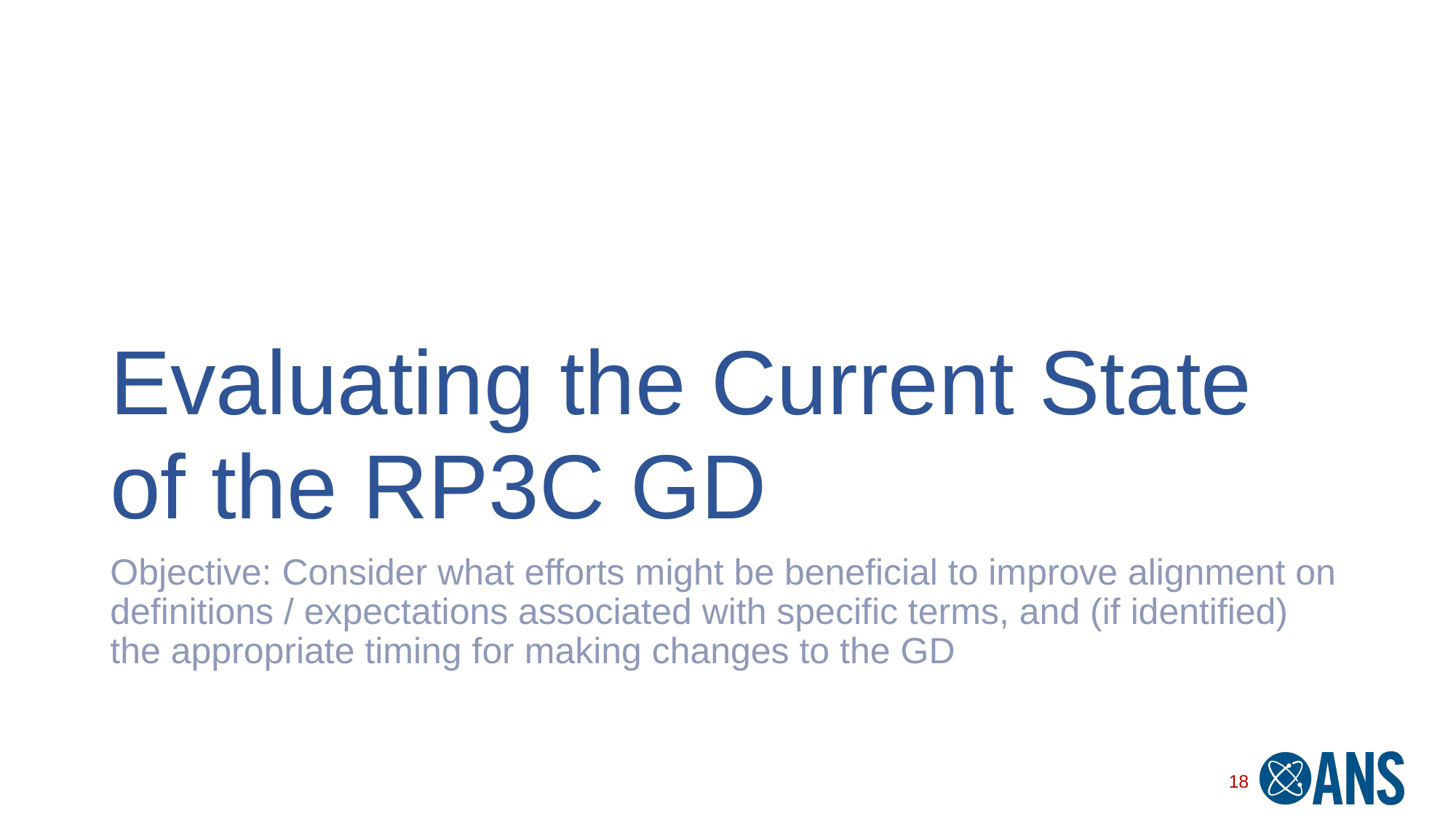

# Evaluating the Current State of the RP3C GD
Objective: Consider what efforts might be beneficial to improve alignment on definitions / expectations associated with specific terms, and (if identified) the appropriate timing for making changes to the GD
18